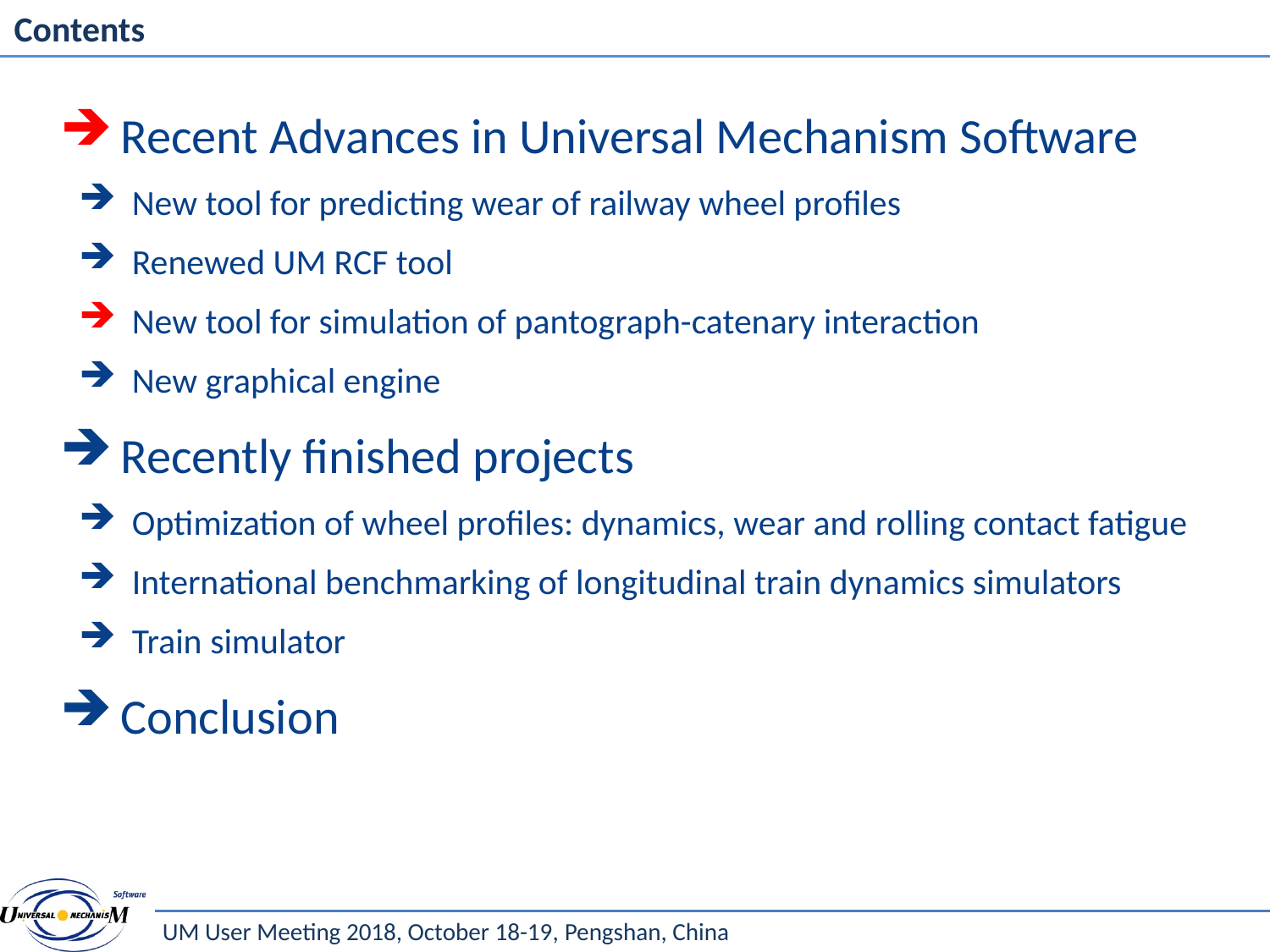

# Contents
 Recent Advances in Universal Mechanism Software
 New tool for predicting wear of railway wheel profiles
 Renewed UM RCF tool
 New tool for simulation of pantograph-catenary interaction
 New graphical engine
 Recently finished projects
 Optimization of wheel profiles: dynamics, wear and rolling contact fatigue
 International benchmarking of longitudinal train dynamics simulators
 Train simulator
 Conclusion